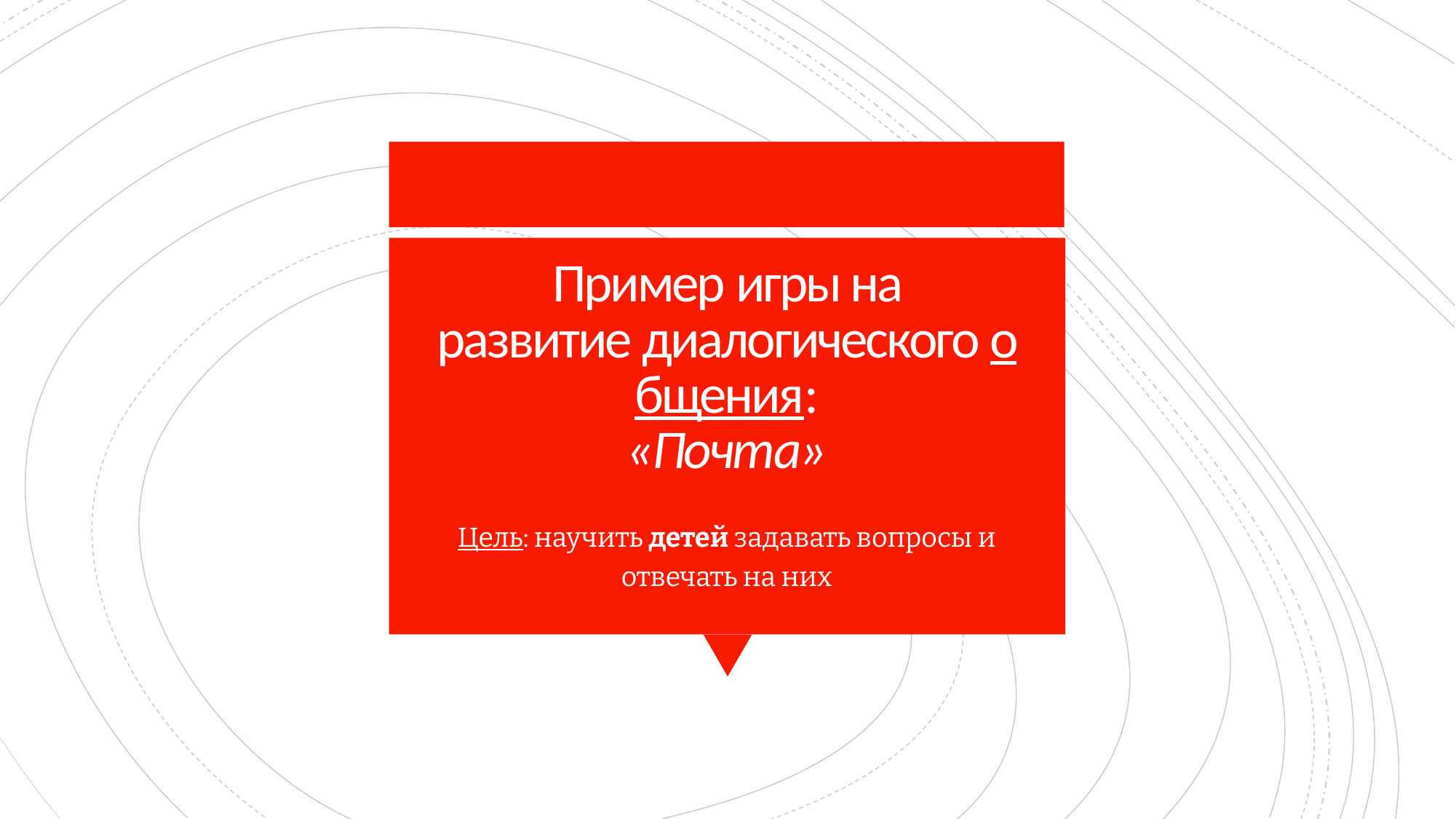

# Пример игры на развитие диалогического общения: «Почта»
Цель: научить детей задавать вопросы и отвечать на них